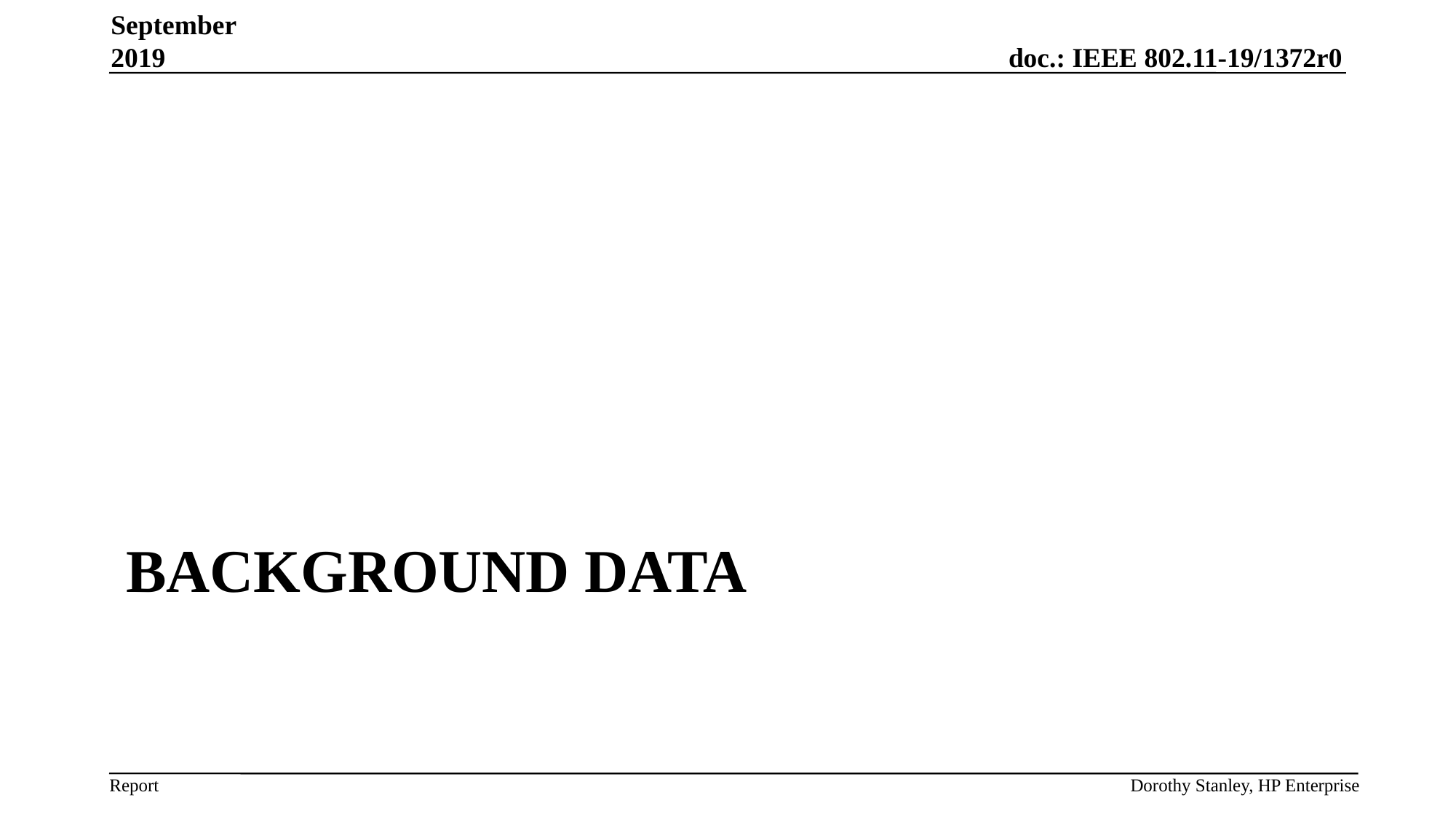

September 2019

# background data
Dorothy Stanley, HP Enterprise